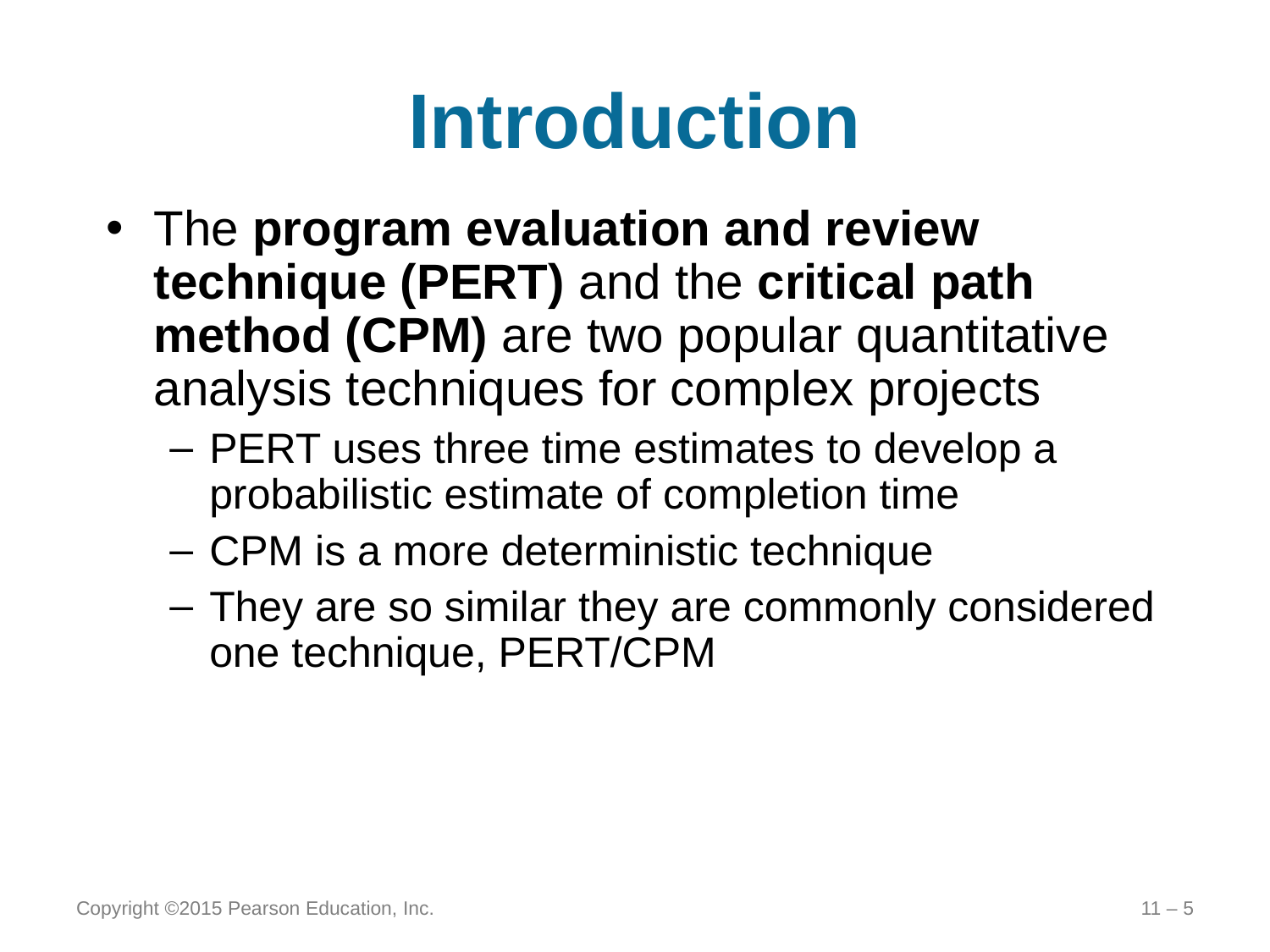

# Introduction
The program evaluation and review technique (PERT) and the critical path method (CPM) are two popular quantitative analysis techniques for complex projects
PERT uses three time estimates to develop a probabilistic estimate of completion time
CPM is a more deterministic technique
They are so similar they are commonly considered one technique, PERT/CPM
Copyright ©2015 Pearson Education, Inc.
11 – 5